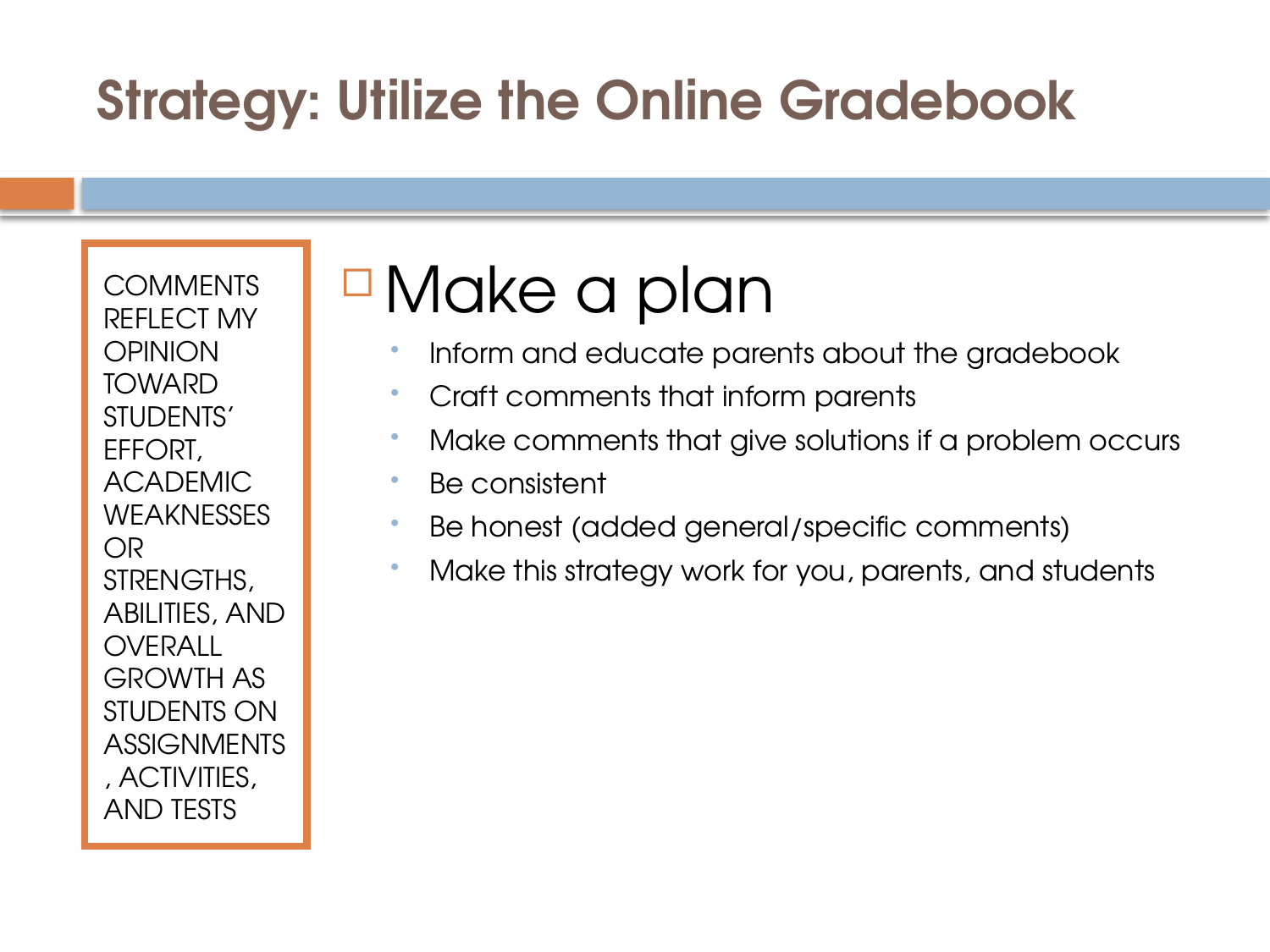

# Strategy: Utilize the Online Gradebook
comments reflect my opinion toward students’ effort, academic weaknesses or strengths, abilities, and overall growth as students on assignments, activities, and tests
Make a plan
Inform and educate parents about the gradebook
Craft comments that inform parents
Make comments that give solutions if a problem occurs
Be consistent
Be honest (added general/specific comments)
Make this strategy work for you, parents, and students